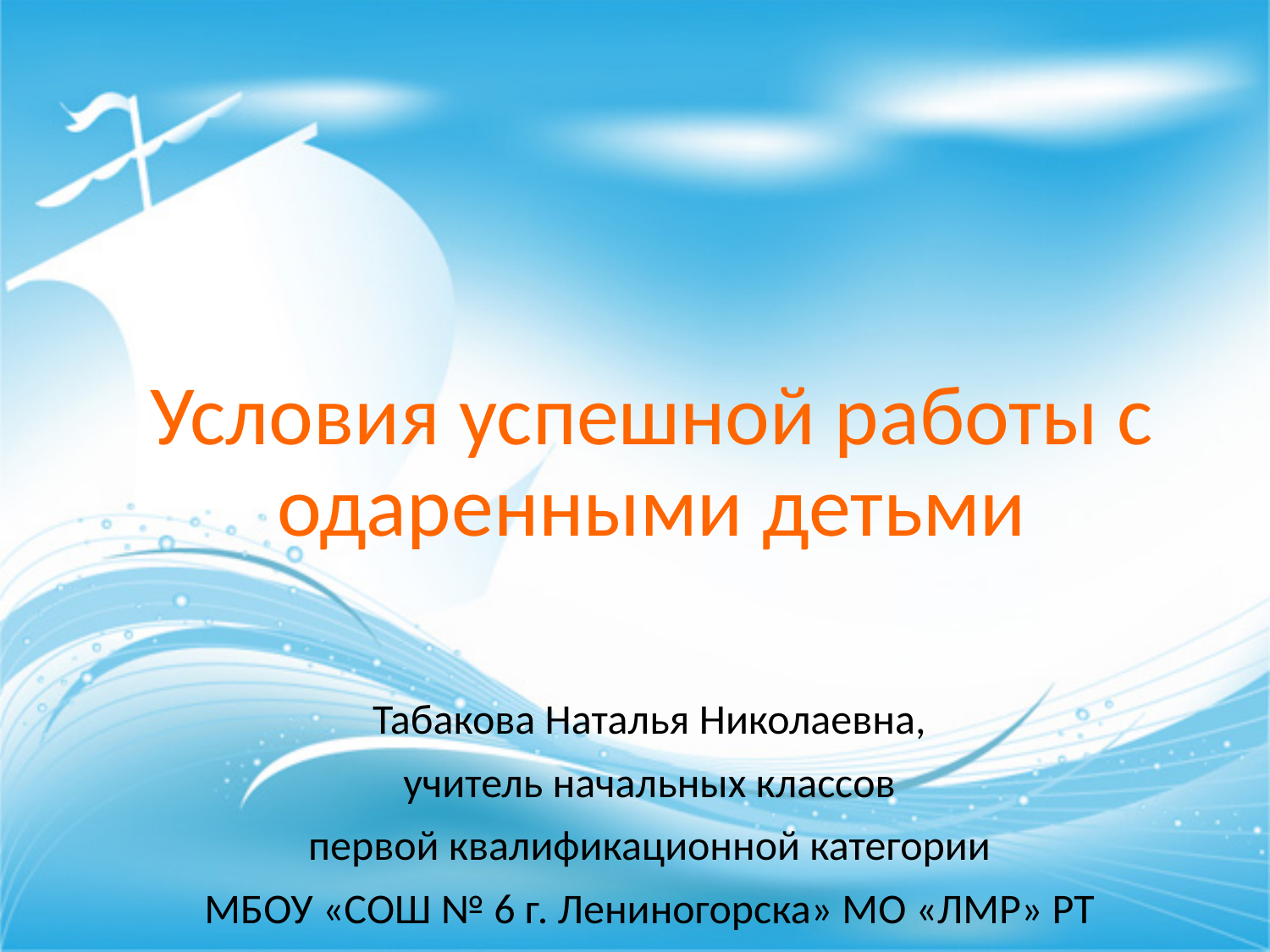

# Условия успешной работы с одаренными детьми
Табакова Наталья Николаевна,
учитель начальных классов
первой квалификационной категории
МБОУ «СОШ № 6 г. Лениногорска» МО «ЛМР» РТ